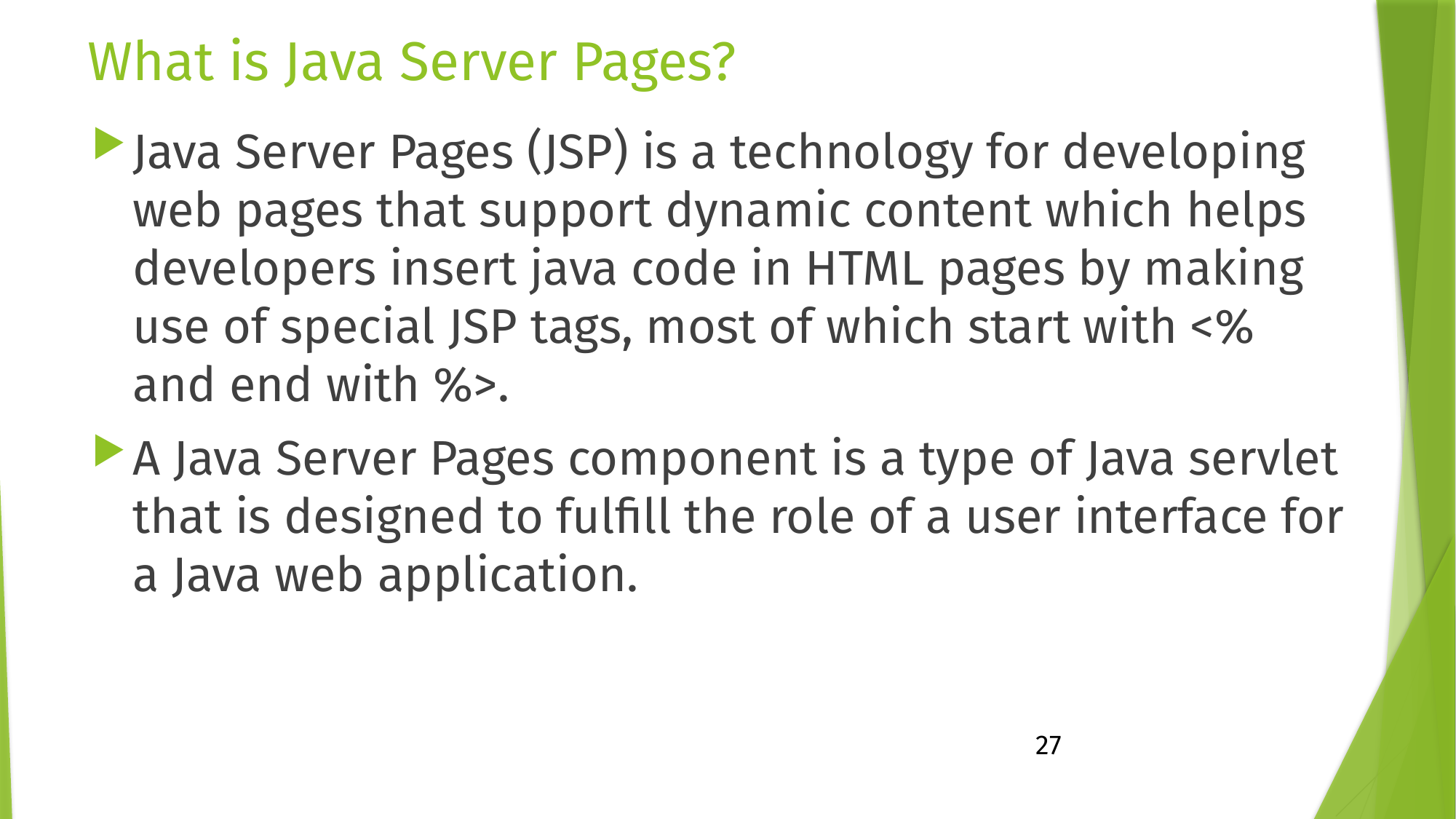

# What is Java Server Pages?
Java Server Pages (JSP) is a technology for developing web pages that support dynamic content which helps developers insert java code in HTML pages by making use of special JSP tags, most of which start with <% and end with %>.
A Java Server Pages component is a type of Java servlet that is designed to fulfill the role of a user interface for a Java web application.
27